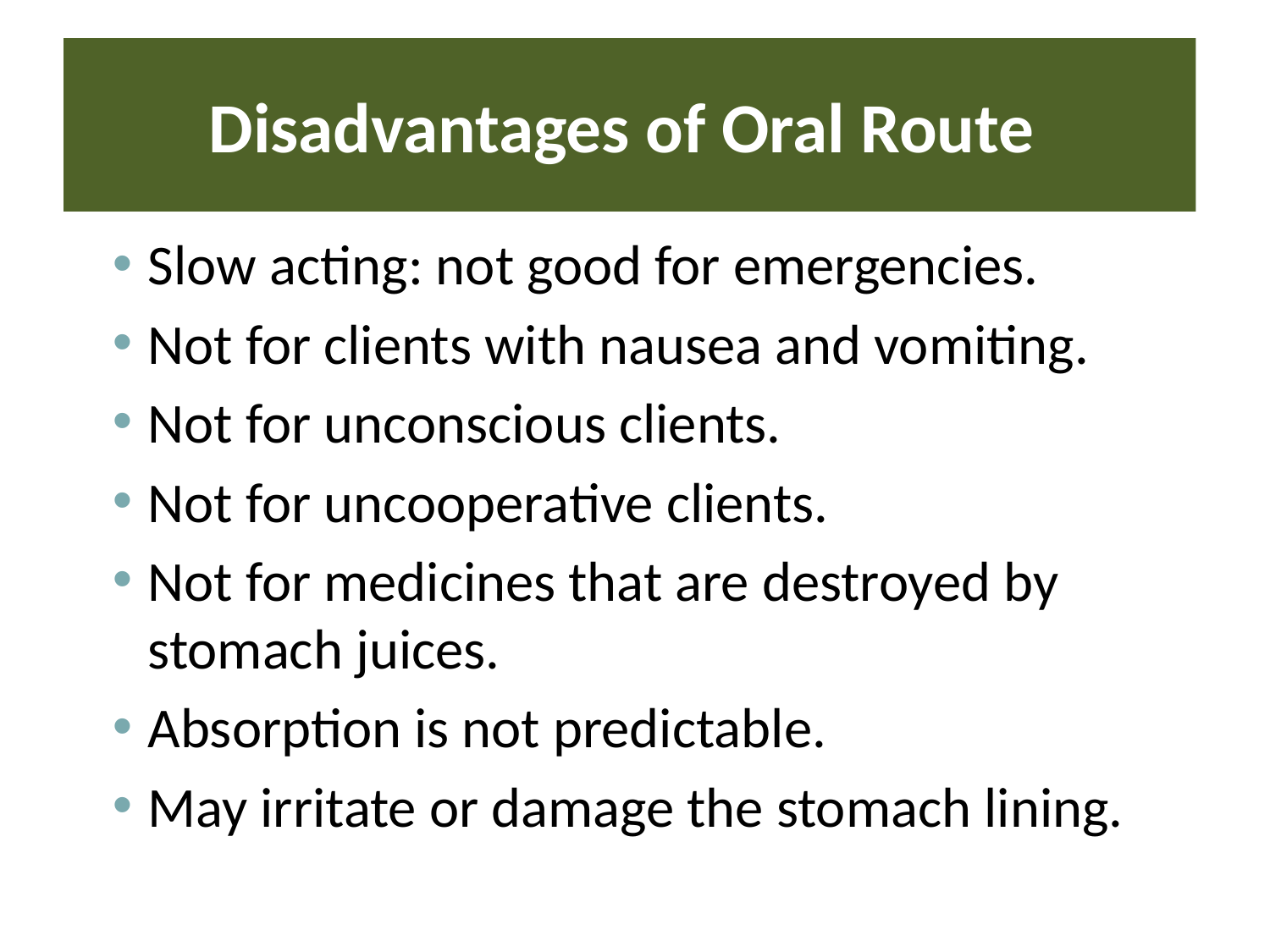

# Disadvantages of Oral Route
Slow acting: not good for emergencies.
Not for clients with nausea and vomiting.
Not for unconscious clients.
Not for uncooperative clients.
Not for medicines that are destroyed by stomach juices.
Absorption is not predictable.
May irritate or damage the stomach lining.